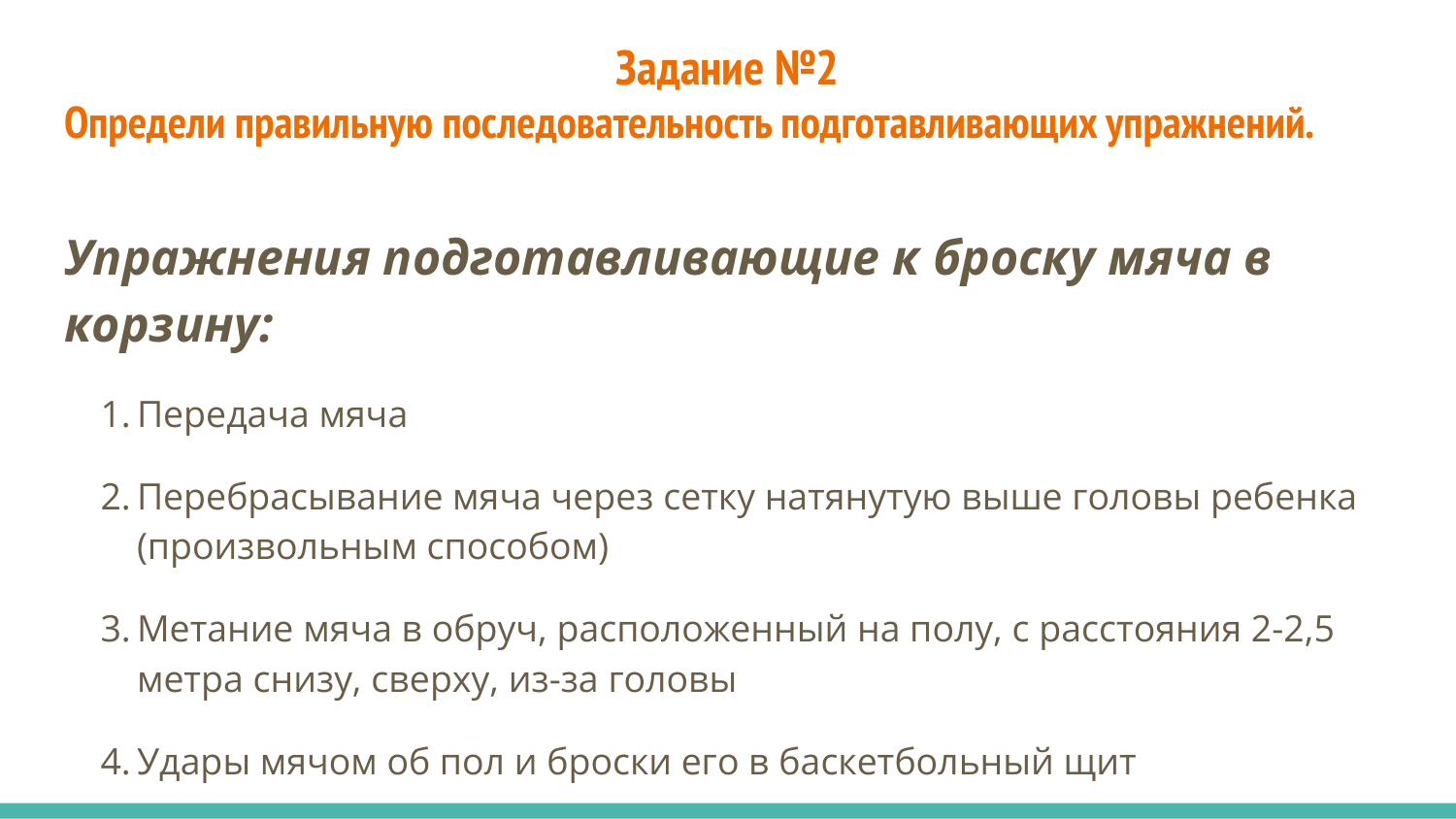

# Задание №2
Определи правильную последовательность подготавливающих упражнений.
Упражнения подготавливающие к броску мяча в корзину:
Передача мяча
Перебрасывание мяча через сетку натянутую выше головы ребенка (произвольным способом)
Метание мяча в обруч, расположенный на полу, с расстояния 2-2,5 метра снизу, сверху, из-за головы
Удары мячом об пол и броски его в баскетбольный щит
Бросок мяча в корзину, бросок мяча в корзину стоящую на полу, удобным для детей способом